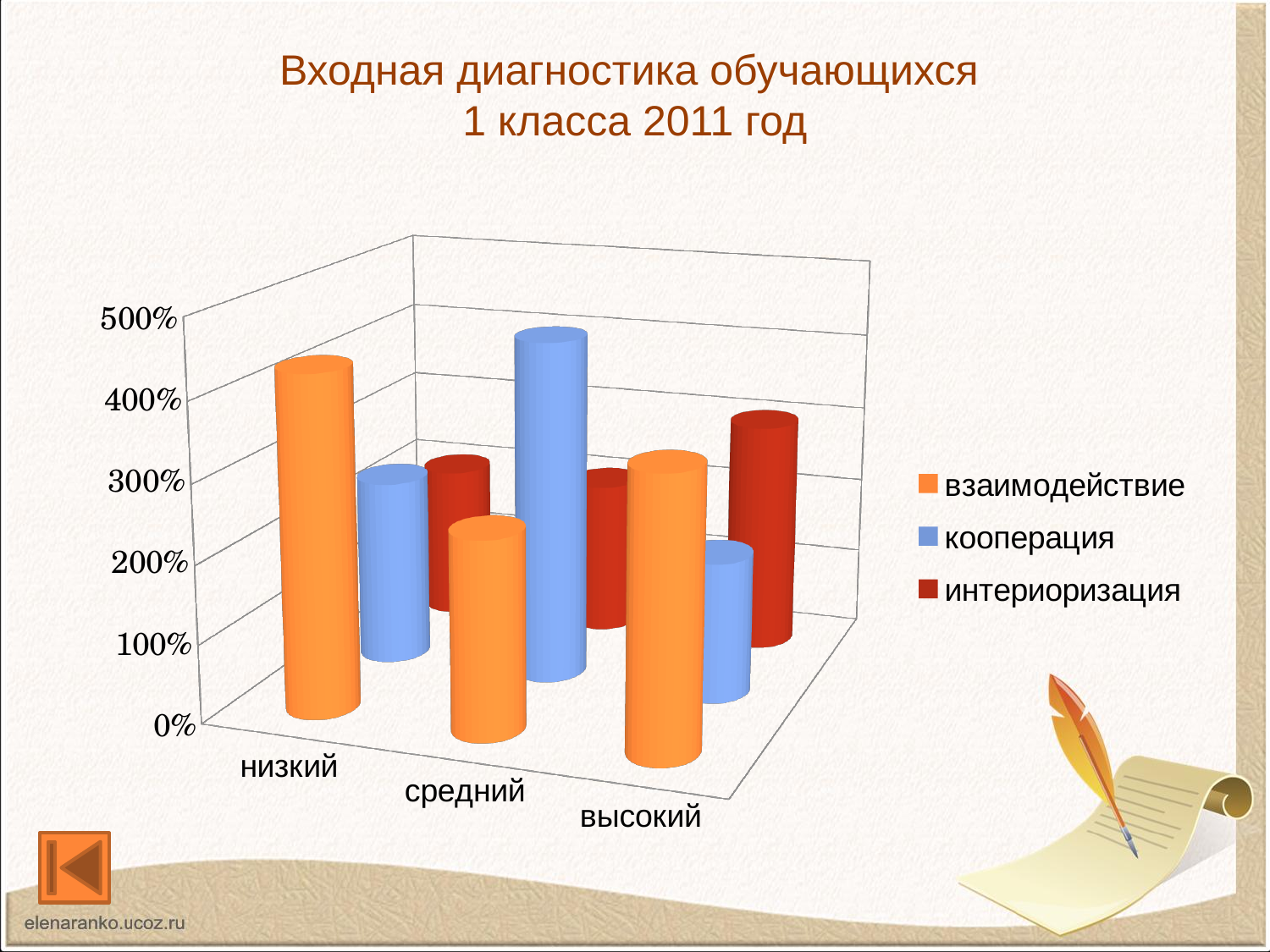

# Входная диагностика обучающихся 1 класса 2011 год

[unsupported chart]